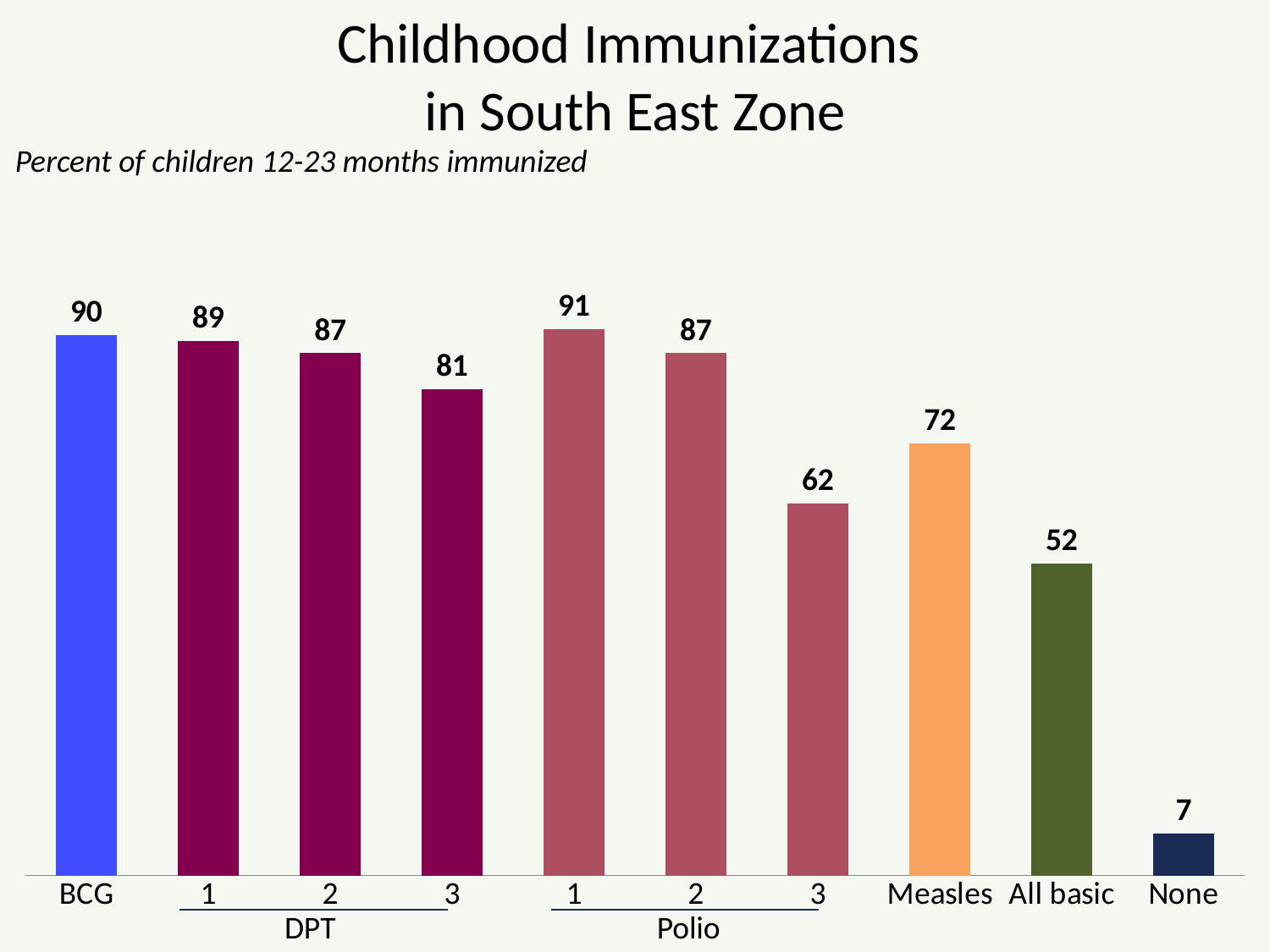

# Childhood Immunizations in South East Zone
Percent of children 12-23 months immunized

### Chart

| Category | Series 1 |
|---|---|
| BCG | 90.0 |
| 1 | 89.0 |
| 2 | 87.0 |
| 3 | 81.0 |
| 1 | 91.0 |
| 2 | 87.0 |
| 3 | 62.0 |
| Measles | 72.0 |
| All basic | 52.0 |
| None | 7.0 |
Polio
DPT